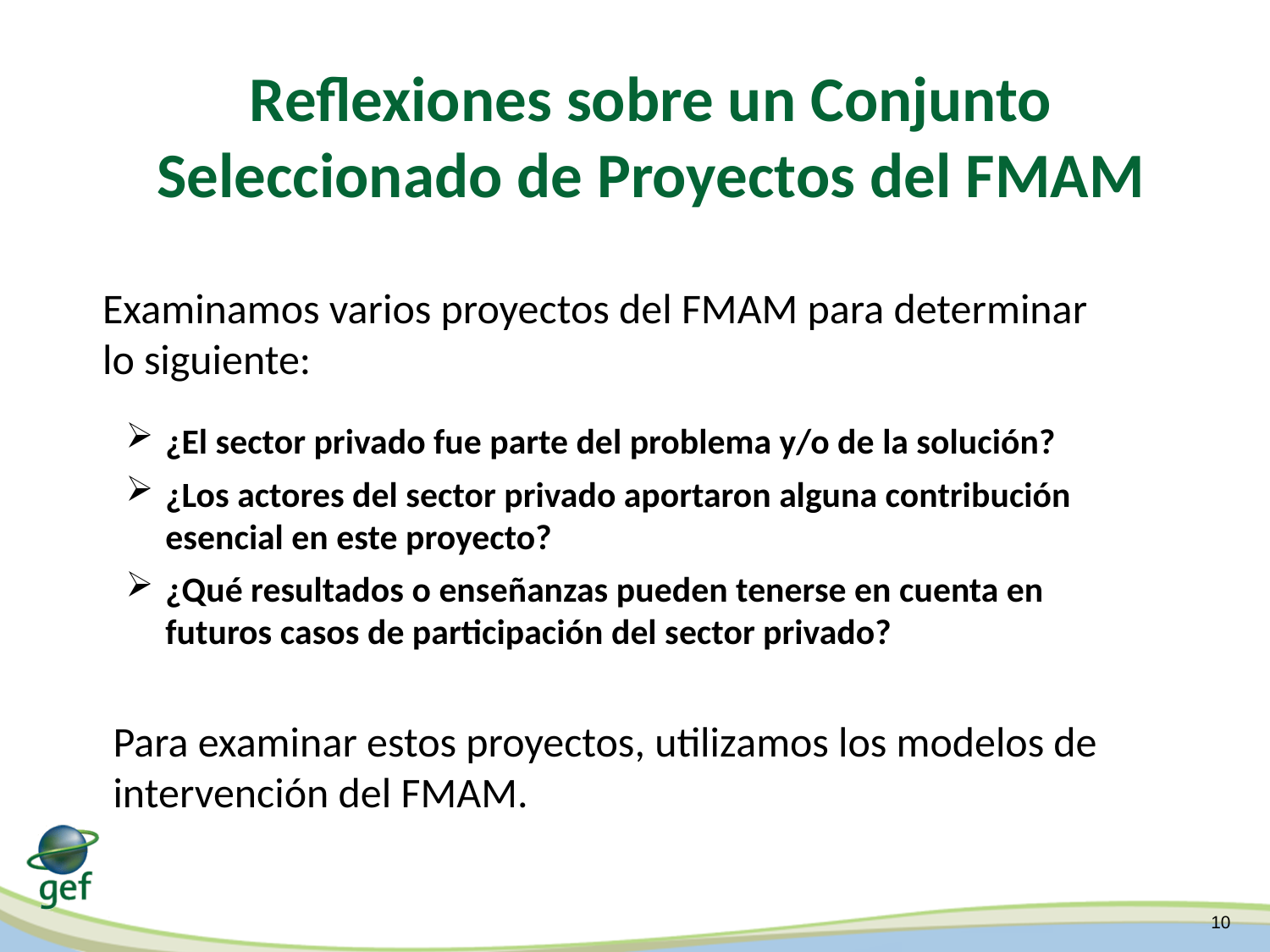

# Reflexiones sobre un Conjunto Seleccionado de Proyectos del FMAM
Examinamos varios proyectos del FMAM para determinar lo siguiente:
¿El sector privado fue parte del problema y/o de la solución?
¿Los actores del sector privado aportaron alguna contribución esencial en este proyecto?
¿Qué resultados o enseñanzas pueden tenerse en cuenta en futuros casos de participación del sector privado?

Para examinar estos proyectos, utilizamos los modelos de intervención del FMAM.